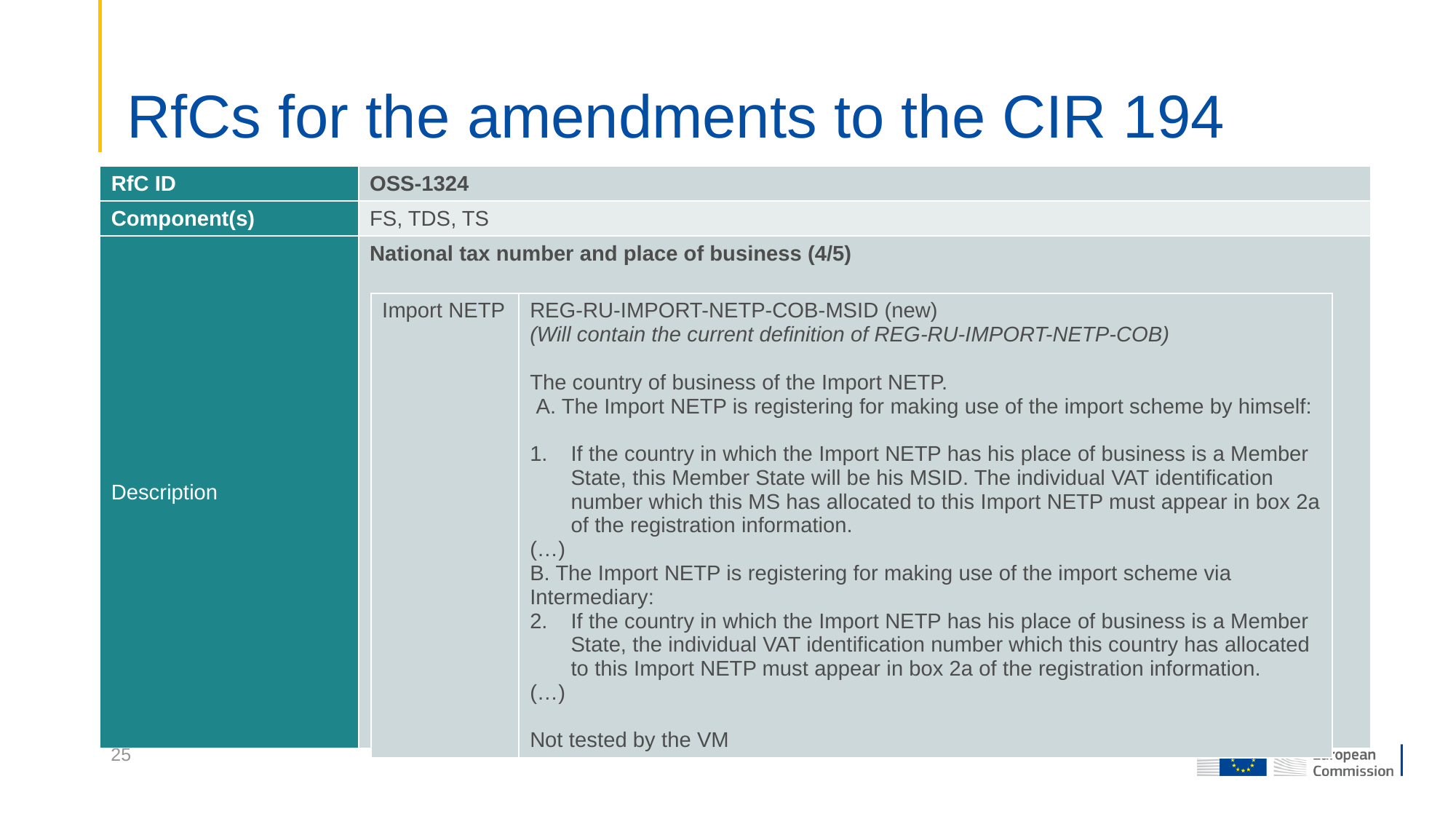

# RfCs for the amendments to the CIR 194
| RfC ID | OSS-1324 |
| --- | --- |
| Component(s) | FS, TDS, TS |
| Description | National tax number and place of business (4/5) |
| Import NETP | REG-RU-IMPORT-NETP-COB-MSID (new) (Will contain the current definition of REG-RU-IMPORT-NETP-COB) The country of business of the Import NETP. A. The Import NETP is registering for making use of the import scheme by himself: If the country in which the Import NETP has his place of business is a Member State, this Member State will be his MSID. The individual VAT identification number which this MS has allocated to this Import NETP must appear in box 2a of the registration information. (…) B. The Import NETP is registering for making use of the import scheme via Intermediary: If the country in which the Import NETP has his place of business is a Member State, the individual VAT identification number which this country has allocated to this Import NETP must appear in box 2a of the registration information. (…) Not tested by the VM |
| --- | --- |
25